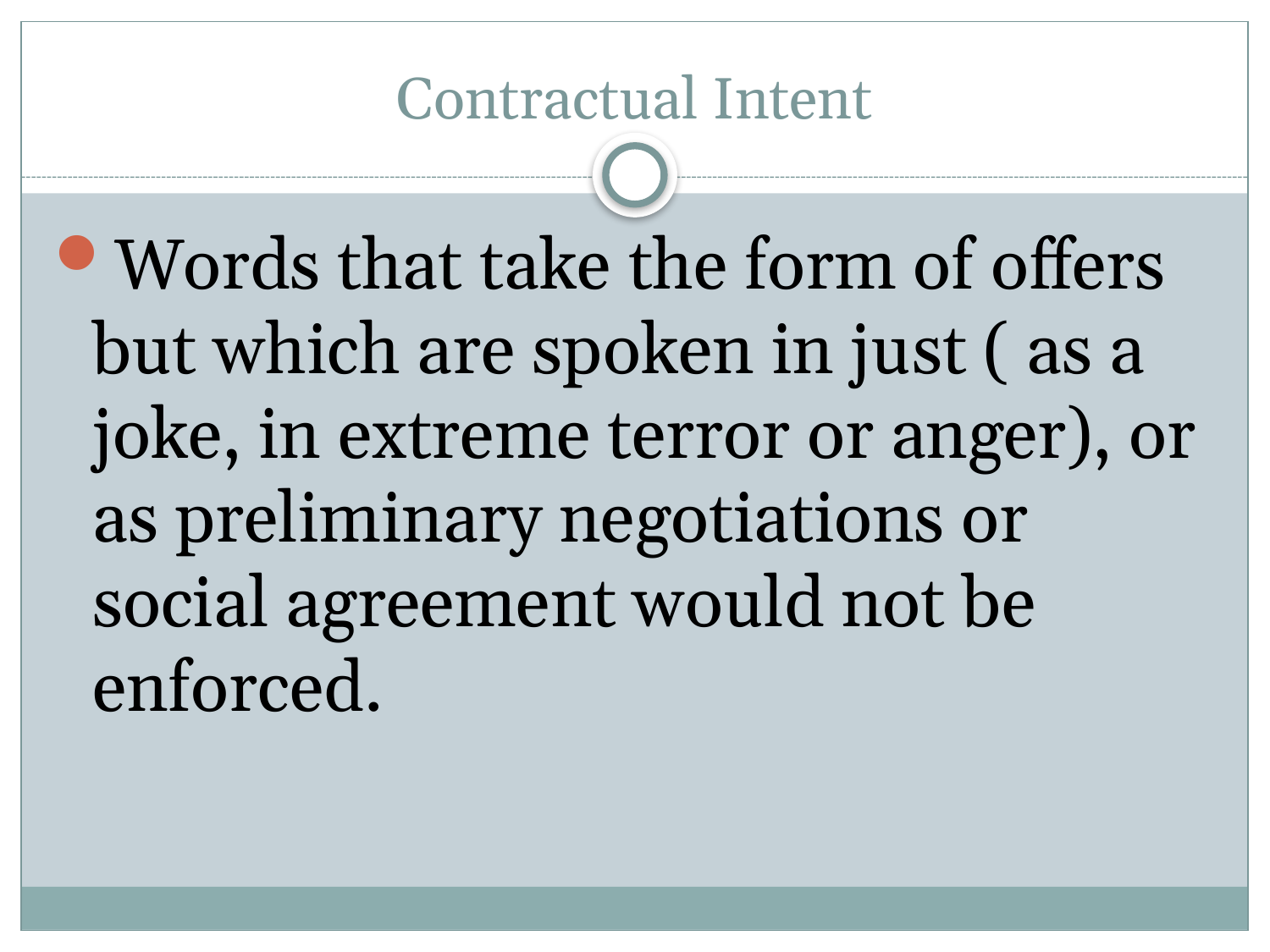

# Contractual Intent
Words that take the form of offers but which are spoken in just ( as a joke, in extreme terror or anger), or as preliminary negotiations or social agreement would not be enforced.